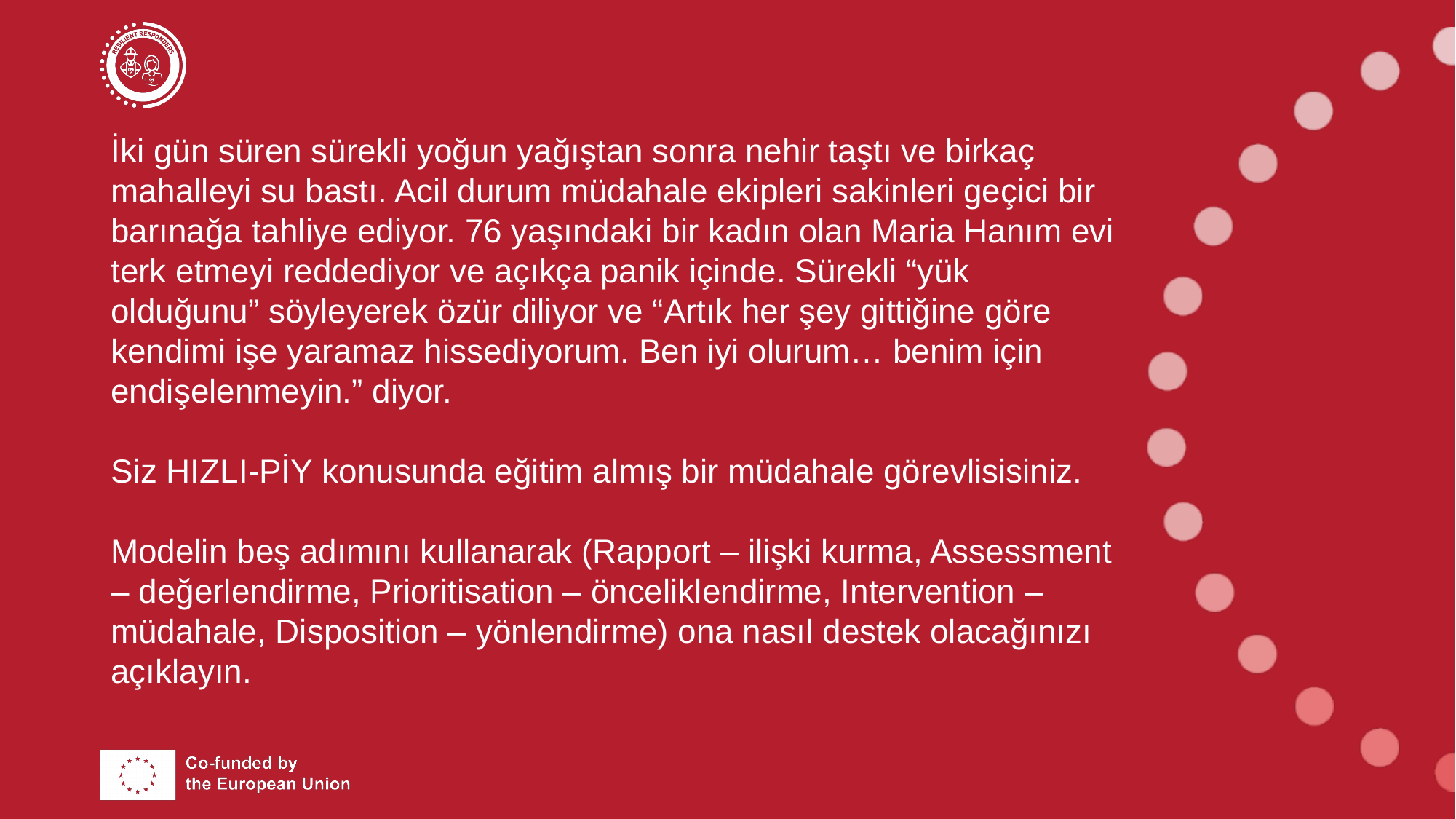

# İki gün süren sürekli yoğun yağıştan sonra nehir taştı ve birkaç mahalleyi su bastı. Acil durum müdahale ekipleri sakinleri geçici bir barınağa tahliye ediyor. 76 yaşındaki bir kadın olan Maria Hanım evi terk etmeyi reddediyor ve açıkça panik içinde. Sürekli “yük olduğunu” söyleyerek özür diliyor ve “Artık her şey gittiğine göre kendimi işe yaramaz hissediyorum. Ben iyi olurum… benim için endişelenmeyin.” diyor. Siz HIZLI-PİY konusunda eğitim almış bir müdahale görevlisisiniz. Modelin beş adımını kullanarak (Rapport – ilişki kurma, Assessment – değerlendirme, Prioritisation – önceliklendirme, Intervention – müdahale, Disposition – yönlendirme) ona nasıl destek olacağınızı açıklayın.